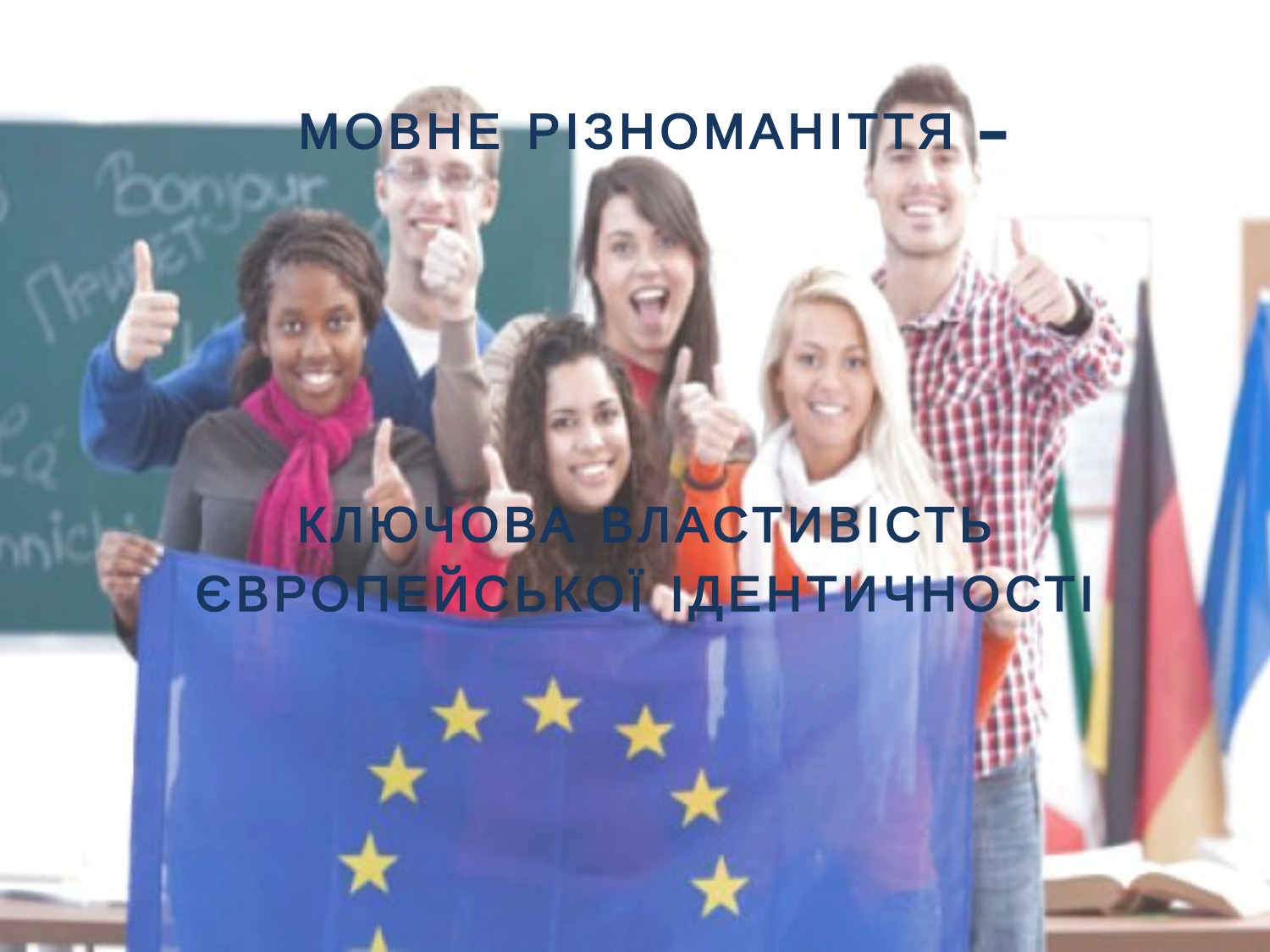

# МОВНЕ РІЗНОМАНІТТЯ –
КЛЮЧОВА ВЛАСТИВІСТЬ
ЄВРОПЕЙСЬКОЇ ІДЕНТИЧНОСТІ